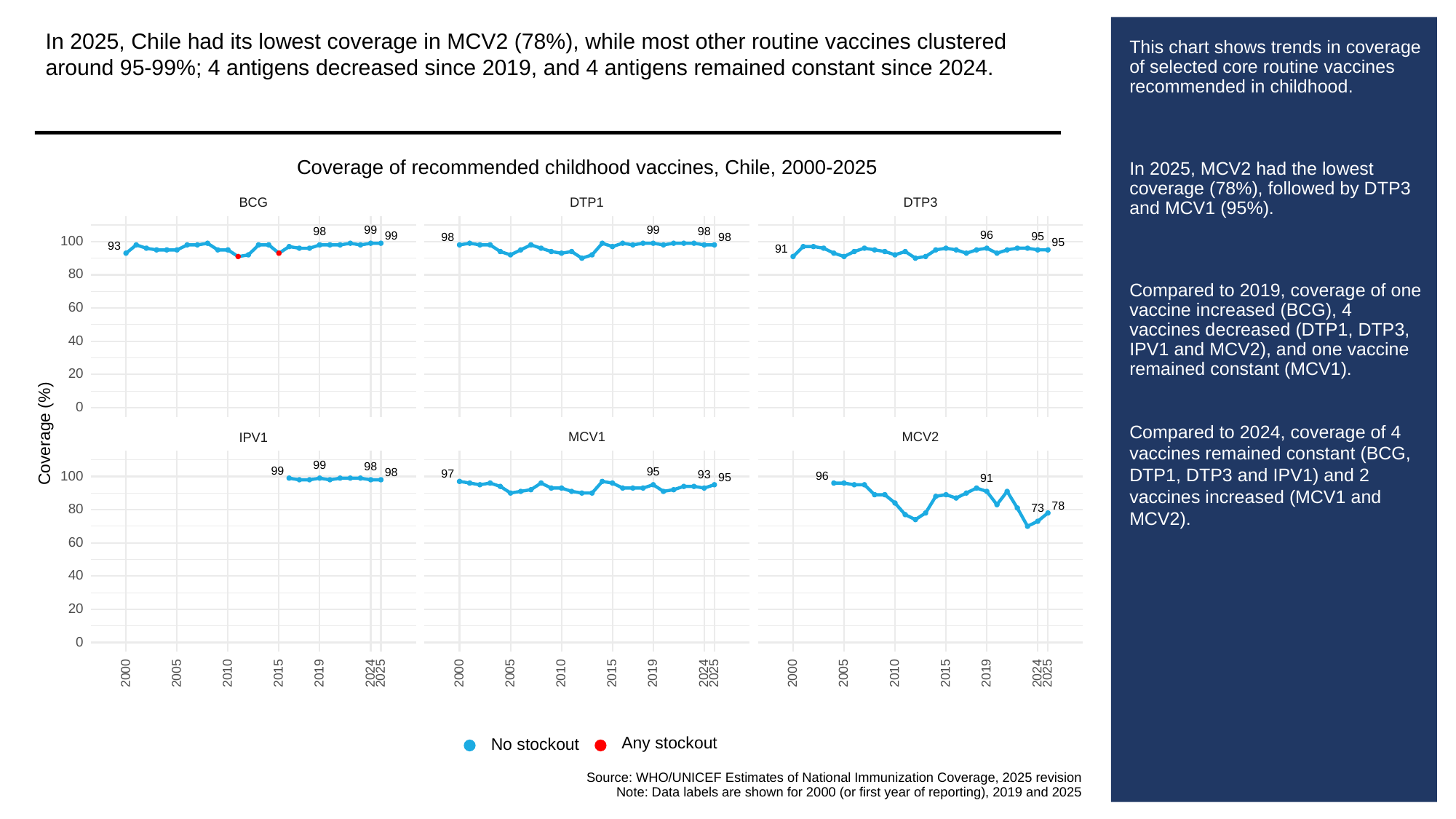

In 2025, Chile had its lowest coverage in MCV2 (78%), while most other routine vaccines clustered around 95-99%; 4 antigens decreased since 2019, and 4 antigens remained constant since 2024.
# This chart shows trends in coverage of selected core routine vaccines recommended in childhood.

In 2025, MCV2 had the lowest coverage (78%), followed by DTP3 and MCV1 (95%).

Compared to 2019, coverage of one vaccine increased (BCG), 4 vaccines decreased (DTP1, DTP3, IPV1 and MCV2), and one vaccine remained constant (MCV1).

Compared to 2024, coverage of 4 vaccines remained constant (BCG, DTP1, DTP3 and IPV1) and 2 vaccines increased (MCV1 and MCV2).

Coverage of recommended childhood vaccines, Chile, 2000-2025
BCG
DTP3
DTP1

99
99
98
98
96
99
95
98
98
100
95

93

91

80

60

40

20

0

Coverage (%)
MCV1
MCV2
IPV1

99
98
99
95
98
97
93
100
96
95
91

78

73
80

60

40

20

0

2000
2005
2010
2015
2019
2024
2025
2000
2005
2010
2015
2019
2024
2025
2000
2005
2010
2015
2019
2024
2025
Any stockout
No stockout

Source: WHO/UNICEF Estimates of National Immunization Coverage, 2025 revision
Note: Data labels are shown for 2000 (or first year of reporting), 2019 and 2025